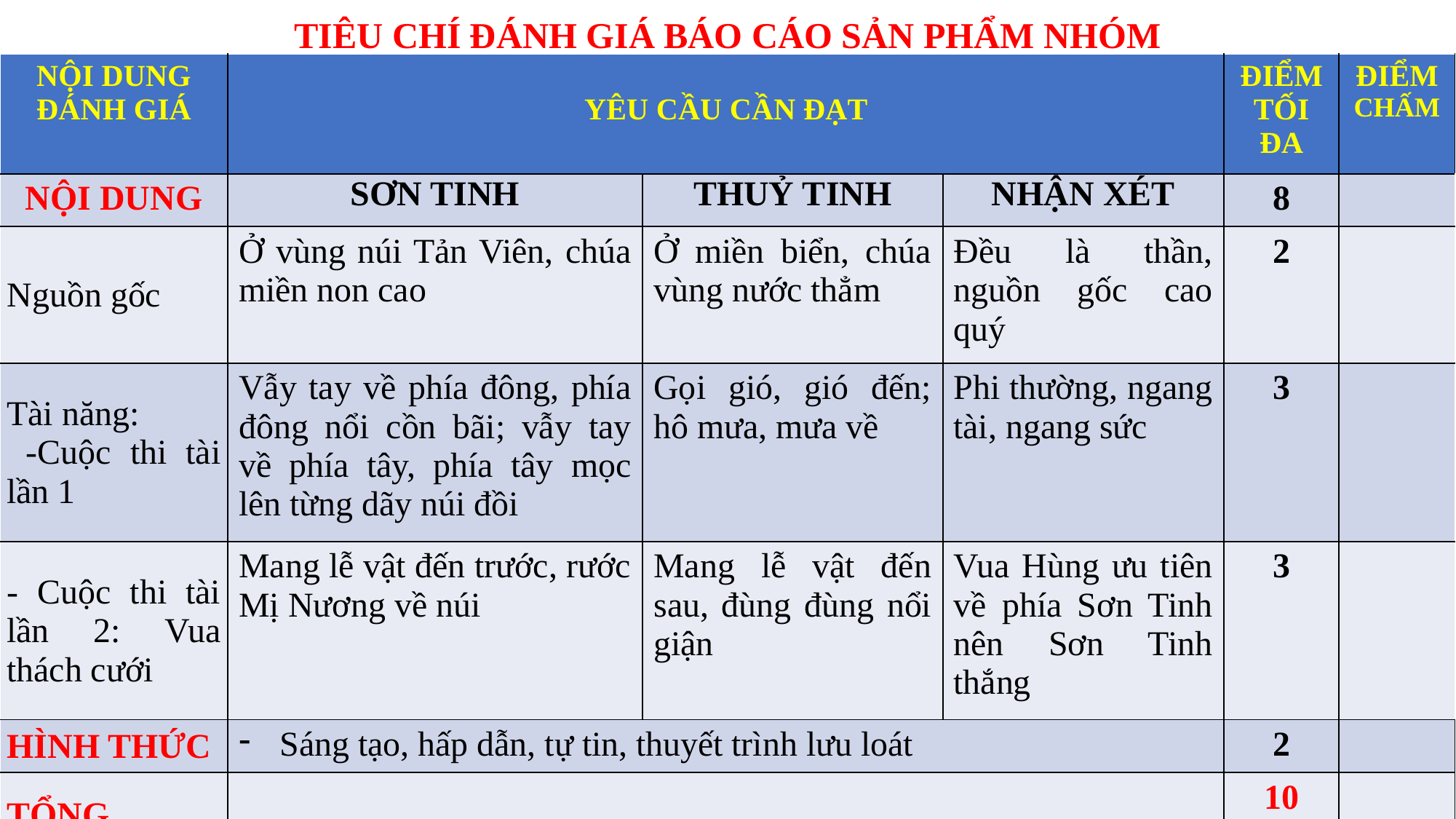

TIÊU CHÍ ĐÁNH GIÁ BÁO CÁO SẢN PHẨM NHÓM
| NỘI DUNG ĐÁNH GIÁ | YÊU CẦU CẦN ĐẠT |  |  | ĐIỂM TỐI ĐA | ĐIỂM CHẤM |
| --- | --- | --- | --- | --- | --- |
| NỘI DUNG | SƠN TINH | THUỶ TINH | NHẬN XÉT | 8 |  |
| Nguồn gốc | Ở vùng núi Tản Viên, chúa miền non cao | Ở miền biển, chúa vùng nước thẳm | Đều là thần, nguồn gốc cao quý | 2 |  |
| Tài năng: -Cuộc thi tài lần 1 | Vẫy tay về phía đông, phía đông nổi cồn bãi; vẫy tay về phía tây, phía tây mọc lên từng dãy núi đồi | Gọi gió, gió đến; hô mưa, mưa về | Phi thường, ngang tài, ngang sức | 3 |  |
| - Cuộc thi tài lần 2: Vua thách cưới | Mang lễ vật đến trước, rước Mị Nương về núi | Mang lễ vật đến sau, đùng đùng nổi giận | Vua Hùng ưu tiên về phía Sơn Tinh nên Sơn Tinh thắng | 3 |  |
| HÌNH THỨC | Sáng tạo, hấp dẫn, tự tin, thuyết trình lưu loát |  |  | 2 |  |
| TỔNG |  |  |  | 10 |  |